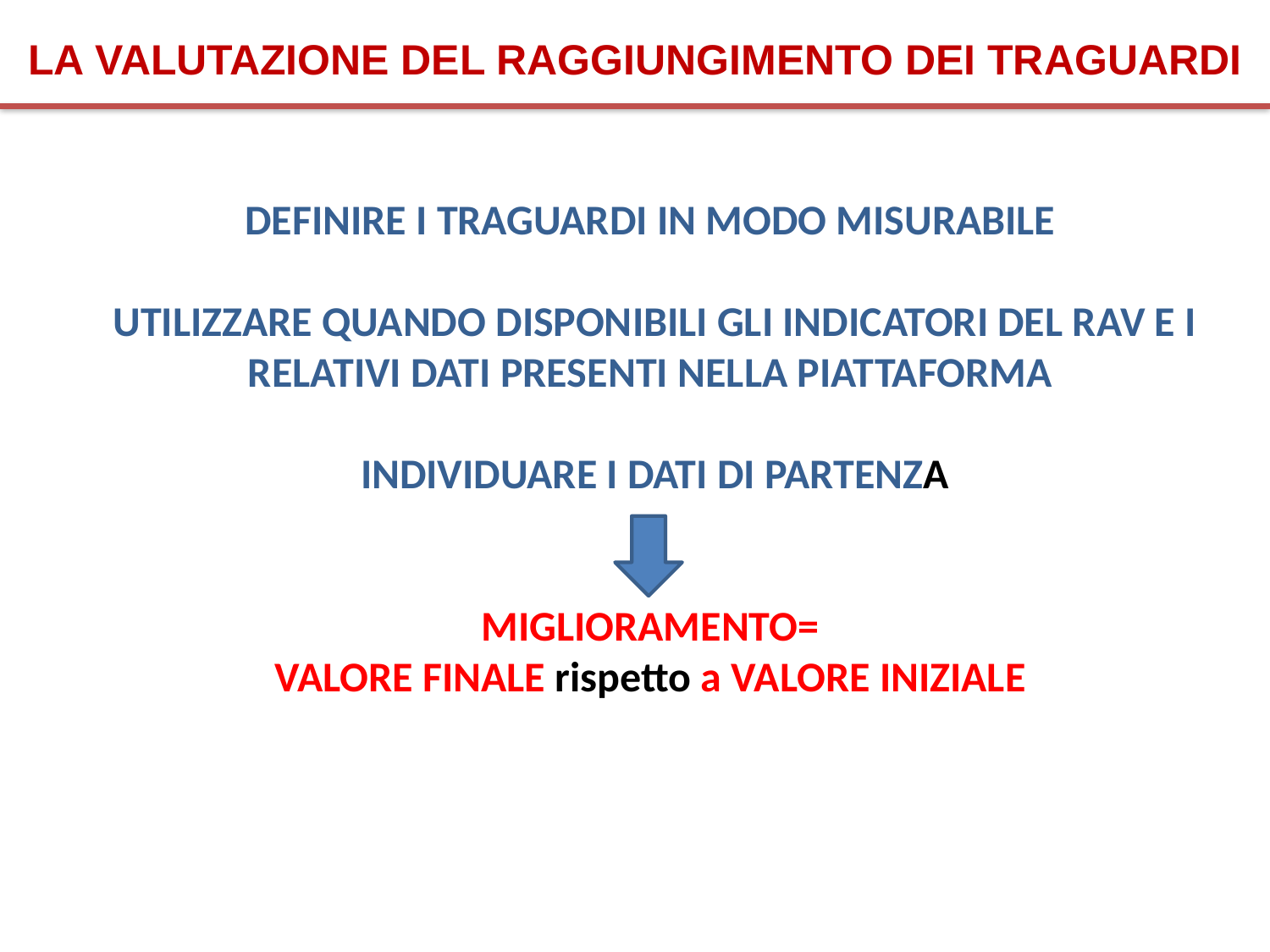

LA VALUTAZIONE DEL RAGGIUNGIMENTO DEI TRAGUARDI
DEFINIRE I TRAGUARDI IN MODO MISURABILE

UTILIZZARE QUANDO DISPONIBILI GLI INDICATORI DEL RAV E I RELATIVI DATI PRESENTI NELLA PIATTAFORMA

INDIVIDUARE I DATI DI PARTENZA

MIGLIORAMENTO=
VALORE FINALE rispetto a VALORE INIZIALE